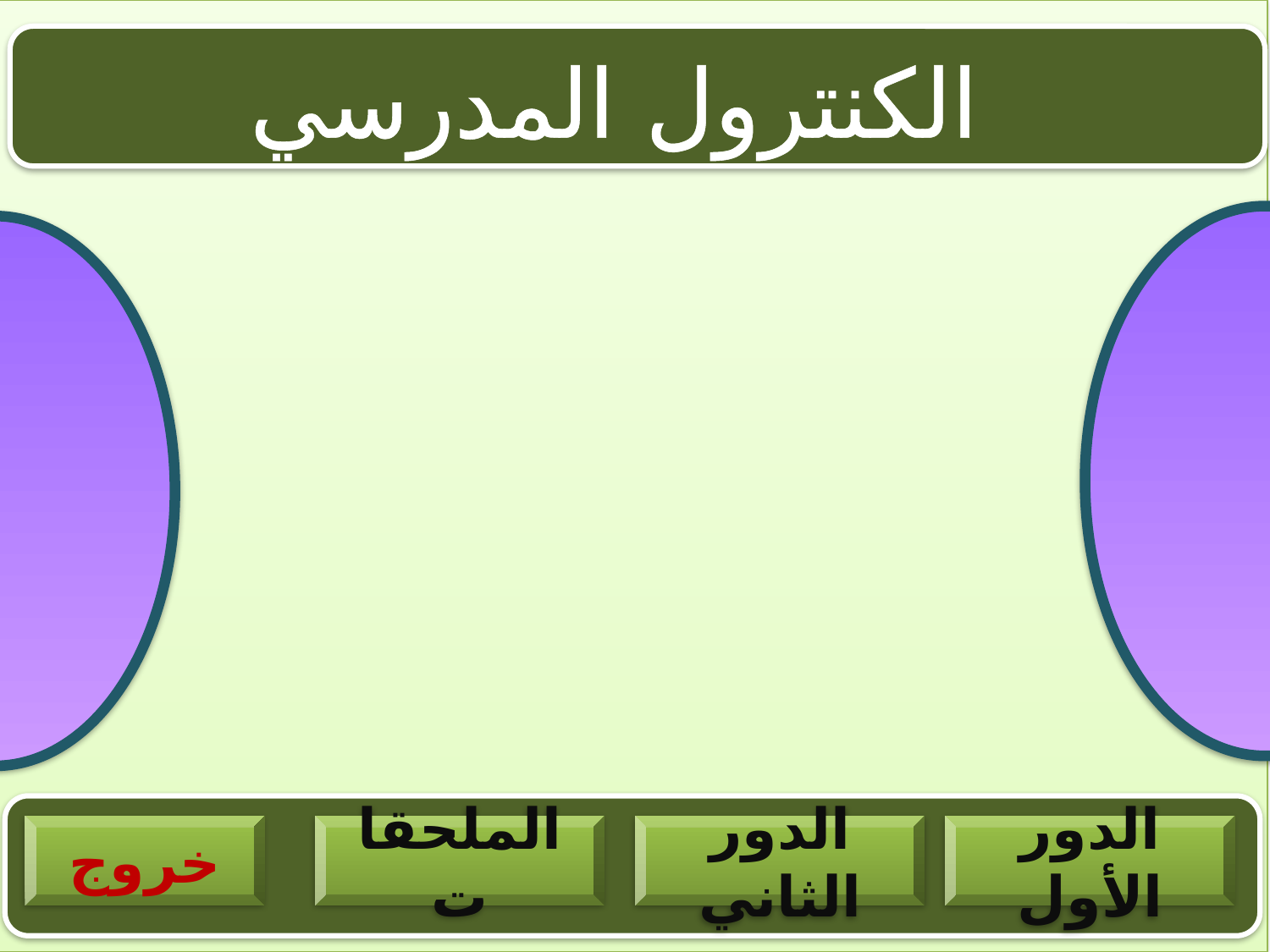

الكنترول المدرسي

#

خروج
الملحقات
الدور الثاني
الدور الأول